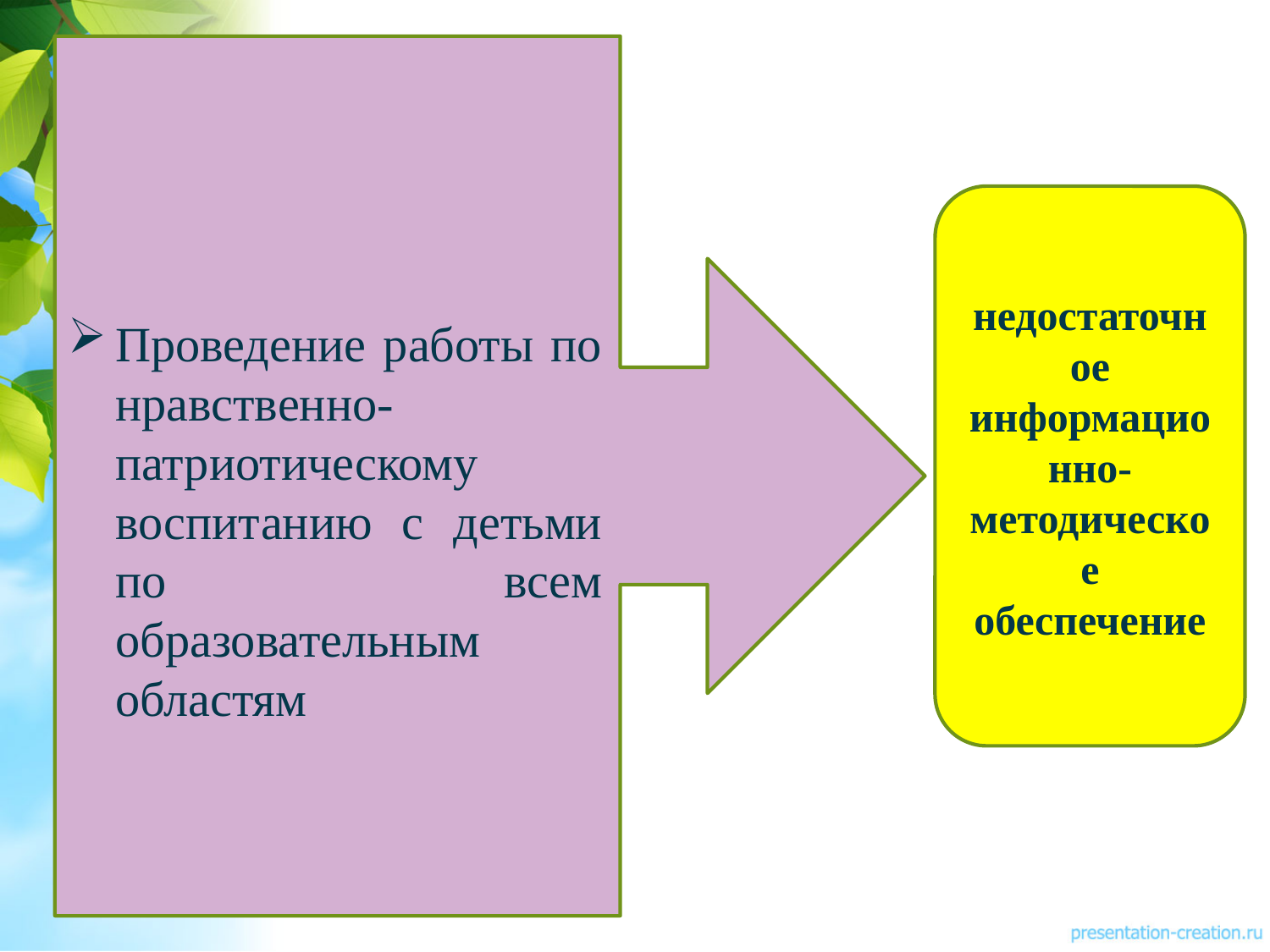

недостаточное информационно-методическое обеспечение
Проведение работы по нравственно-патриотическому воспитанию с детьми по всем образовательным областям